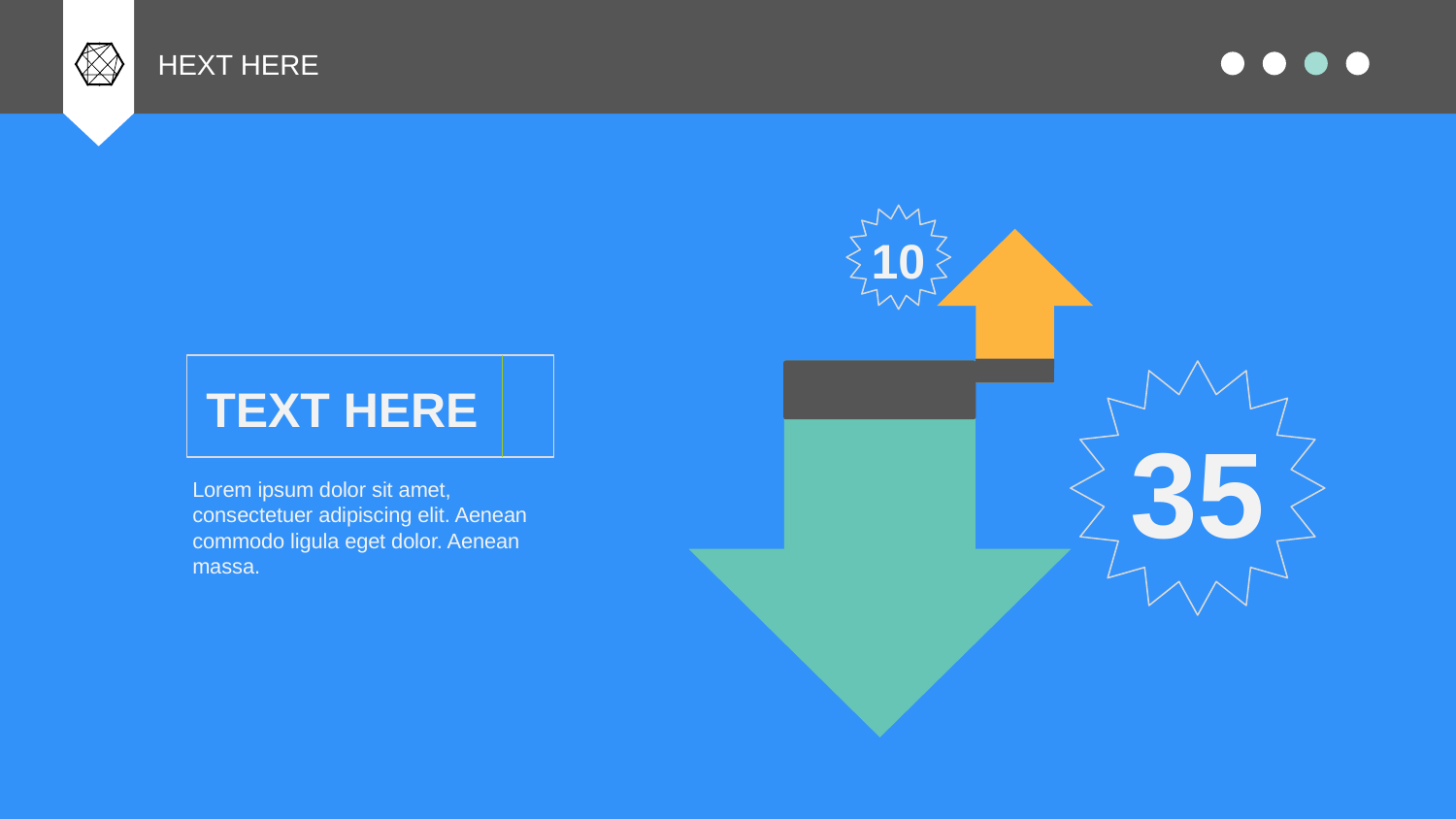

HEXT HERE

10

TEXT HERE

35
Lorem ipsum dolor sit amet, consectetuer adipiscing elit. Aenean commodo ligula eget dolor. Aenean massa.